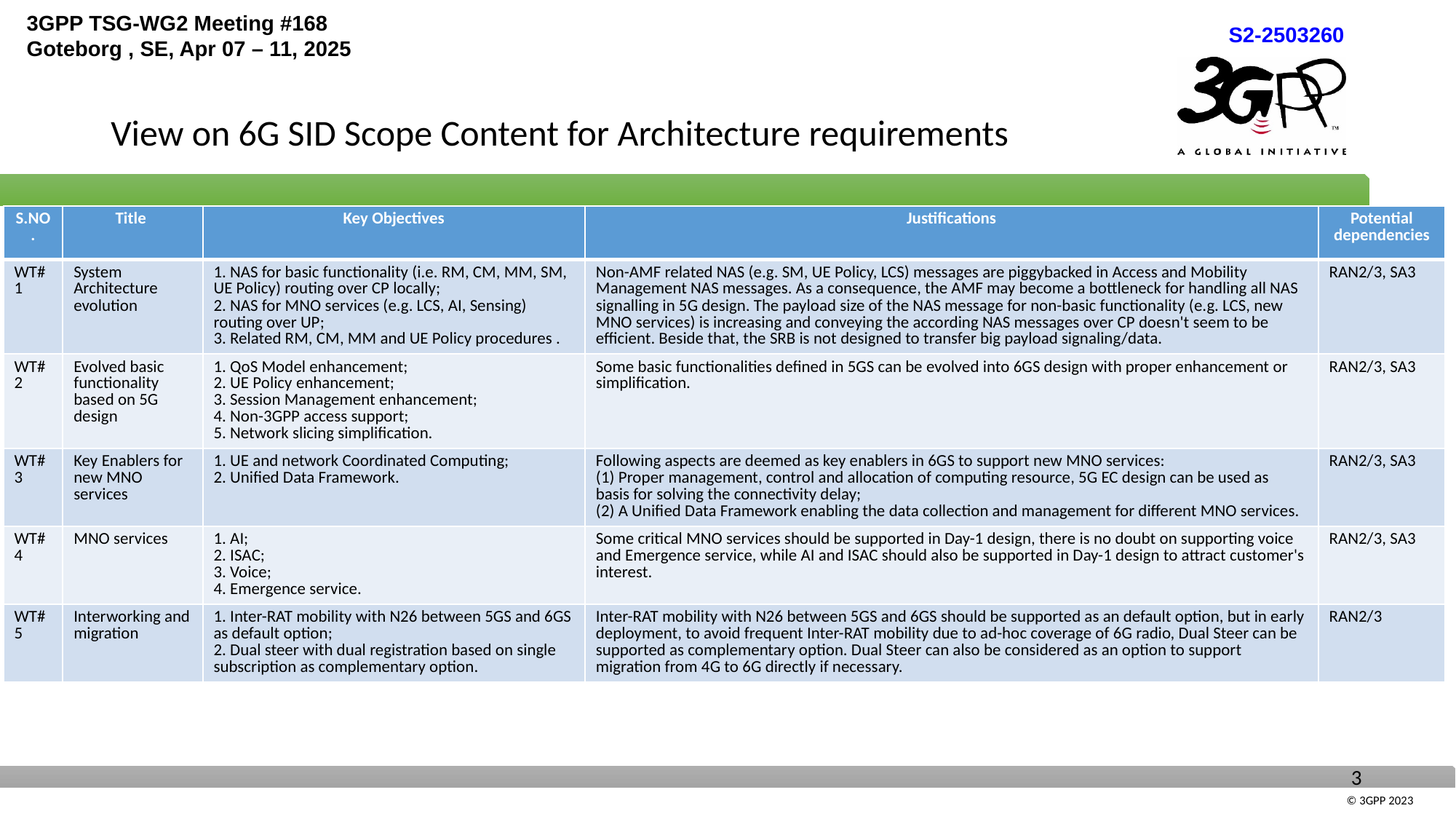

# View on 6G SID Scope Content for Architecture requirements
| S.NO. | Title | Key Objectives | Justifications | Potential dependencies |
| --- | --- | --- | --- | --- |
| WT#1 | System Architecture evolution | 1. NAS for basic functionality (i.e. RM, CM, MM, SM, UE Policy) routing over CP locally; 2. NAS for MNO services (e.g. LCS, AI, Sensing) routing over UP; 3. Related RM, CM, MM and UE Policy procedures . | Non-AMF related NAS (e.g. SM, UE Policy, LCS) messages are piggybacked in Access and Mobility Management NAS messages. As a consequence, the AMF may become a bottleneck for handling all NAS signalling in 5G design. The payload size of the NAS message for non-basic functionality (e.g. LCS, new MNO services) is increasing and conveying the according NAS messages over CP doesn't seem to be efficient. Beside that, the SRB is not designed to transfer big payload signaling/data. | RAN2/3, SA3 |
| WT#2 | Evolved basic functionality based on 5G design | 1. QoS Model enhancement; 2. UE Policy enhancement; 3. Session Management enhancement; 4. Non-3GPP access support; 5. Network slicing simplification. | Some basic functionalities defined in 5GS can be evolved into 6GS design with proper enhancement or simplification. | RAN2/3, SA3 |
| WT#3 | Key Enablers for new MNO services | 1. UE and network Coordinated Computing; 2. Unified Data Framework. | Following aspects are deemed as key enablers in 6GS to support new MNO services: (1) Proper management, control and allocation of computing resource, 5G EC design can be used as basis for solving the connectivity delay; (2) A Unified Data Framework enabling the data collection and management for different MNO services. | RAN2/3, SA3 |
| WT#4 | MNO services | 1. AI; 2. ISAC; 3. Voice; 4. Emergence service. | Some critical MNO services should be supported in Day-1 design, there is no doubt on supporting voice and Emergence service, while AI and ISAC should also be supported in Day-1 design to attract customer's interest. | RAN2/3, SA3 |
| WT#5 | Interworking and migration | 1. Inter-RAT mobility with N26 between 5GS and 6GS as default option; 2. Dual steer with dual registration based on single subscription as complementary option. | Inter-RAT mobility with N26 between 5GS and 6GS should be supported as an default option, but in early deployment, to avoid frequent Inter-RAT mobility due to ad-hoc coverage of 6G radio, Dual Steer can be supported as complementary option. Dual Steer can also be considered as an option to support migration from 4G to 6G directly if necessary. | RAN2/3 |